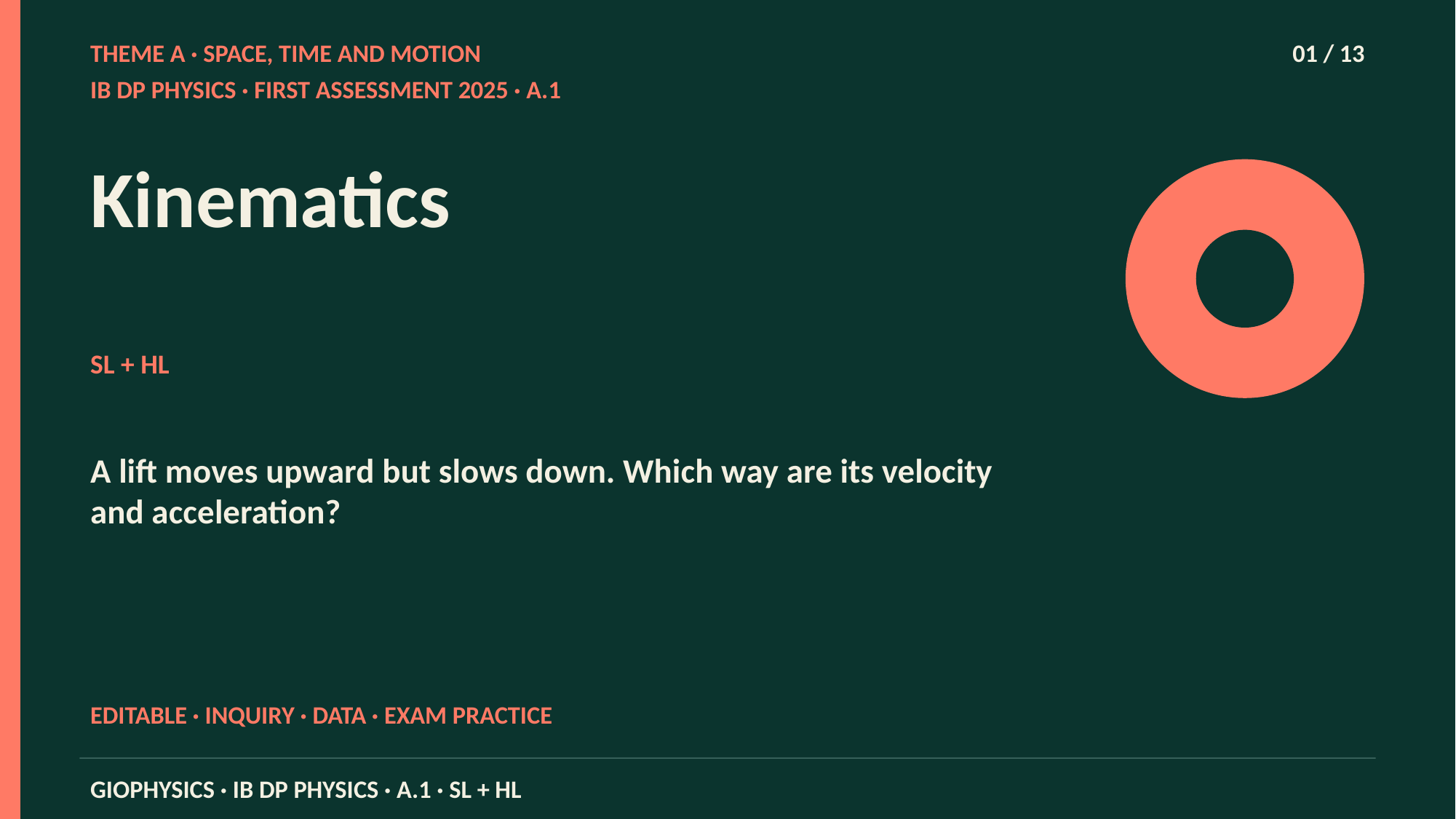

THEME A · SPACE, TIME AND MOTION
01 / 13
IB DP PHYSICS · FIRST ASSESSMENT 2025 · A.1
Kinematics

SL + HL
A lift moves upward but slows down. Which way are its velocity and acceleration?
EDITABLE · INQUIRY · DATA · EXAM PRACTICE

GIOPHYSICS · IB DP PHYSICS · A.1 · SL + HL